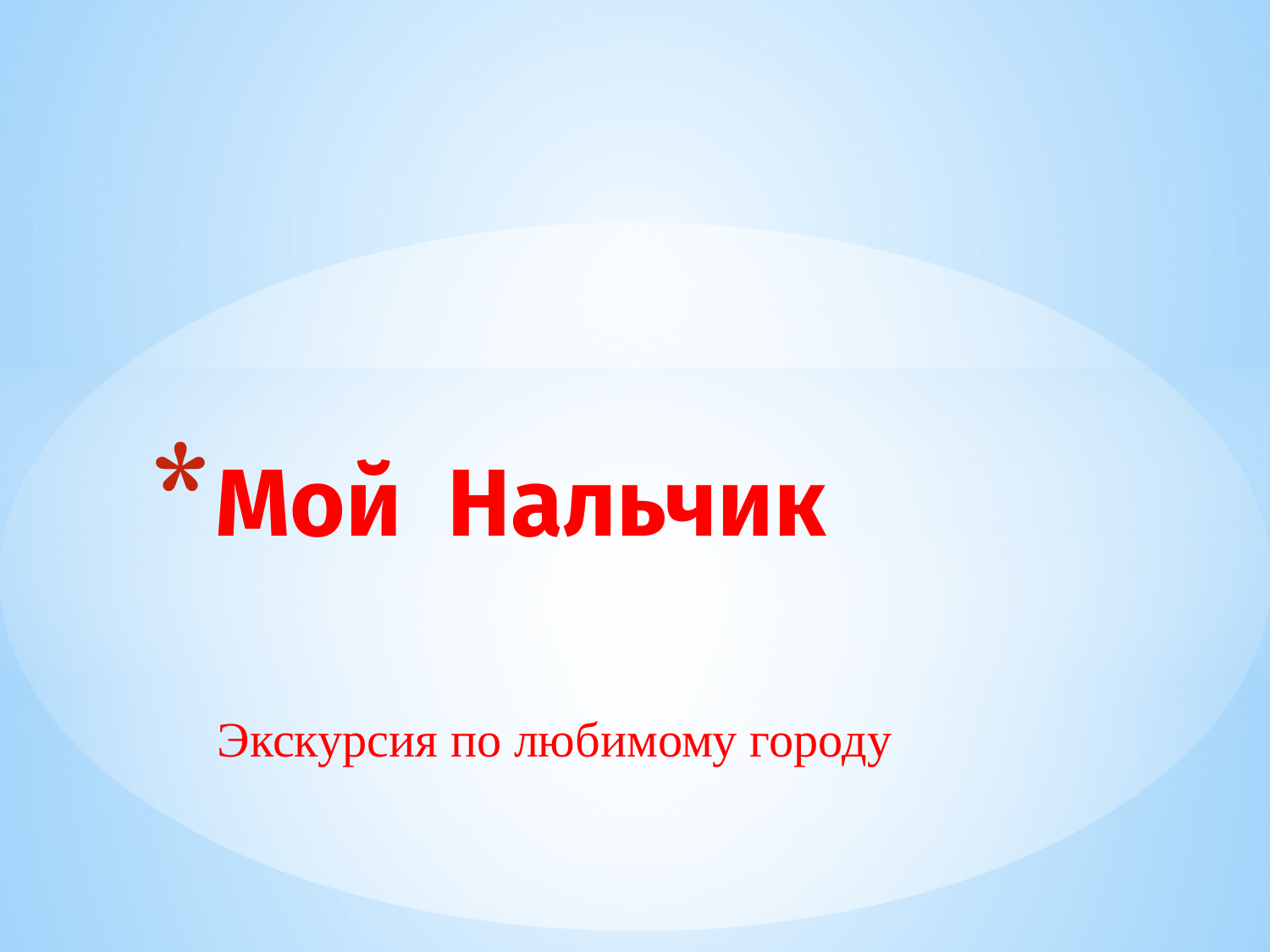

# Мой  Нальчик
Экскурсия по любимому городу